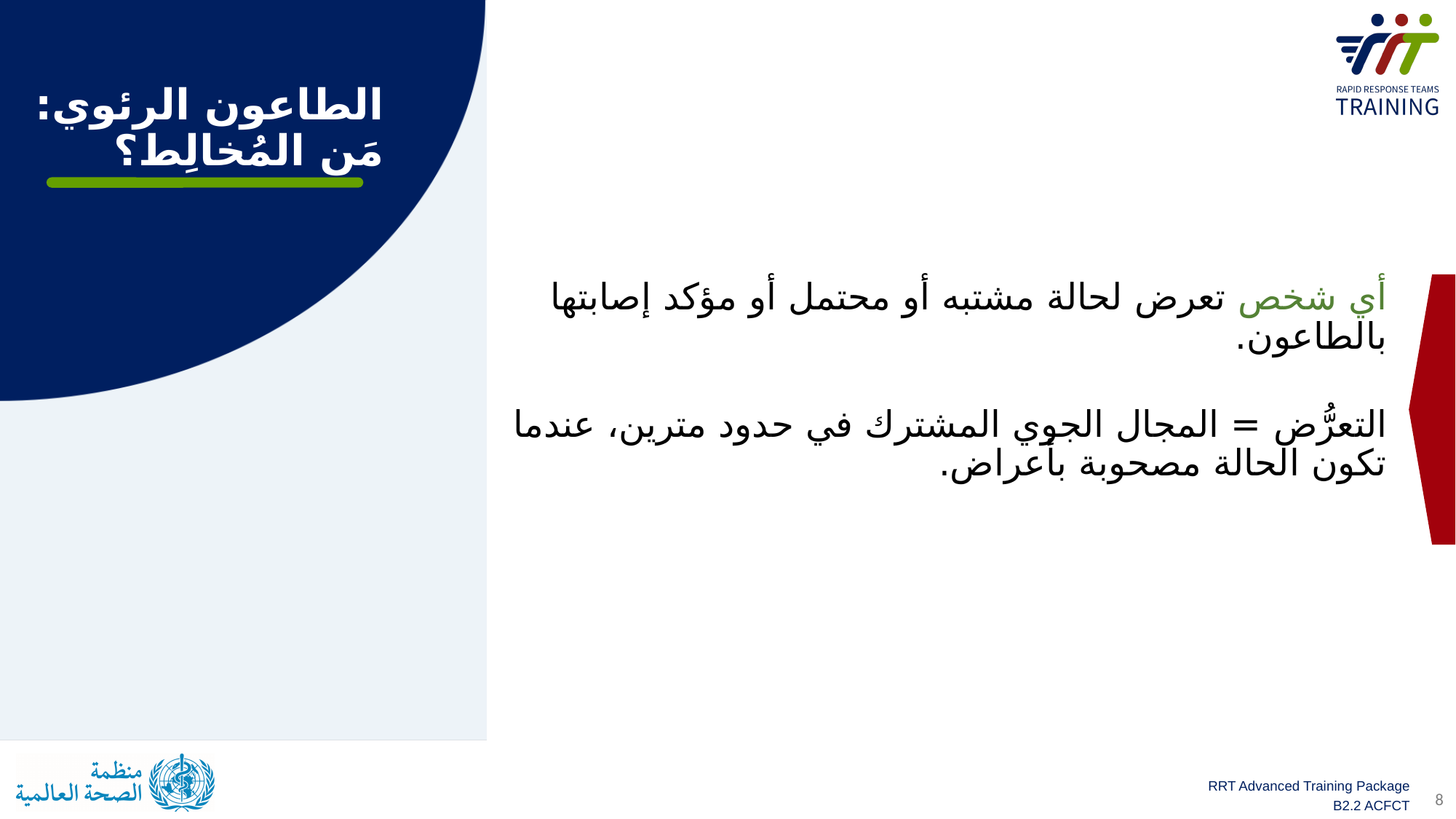

# الطاعون الرئوي: مَن المُخالِط؟
أي شخص تعرض لحالة مشتبه أو محتمل أو مؤكد إصابتها بالطاعون.

التعرُّض = المجال الجوي المشترك في حدود مترين، عندما تكون الحالة مصحوبة بأعراض.